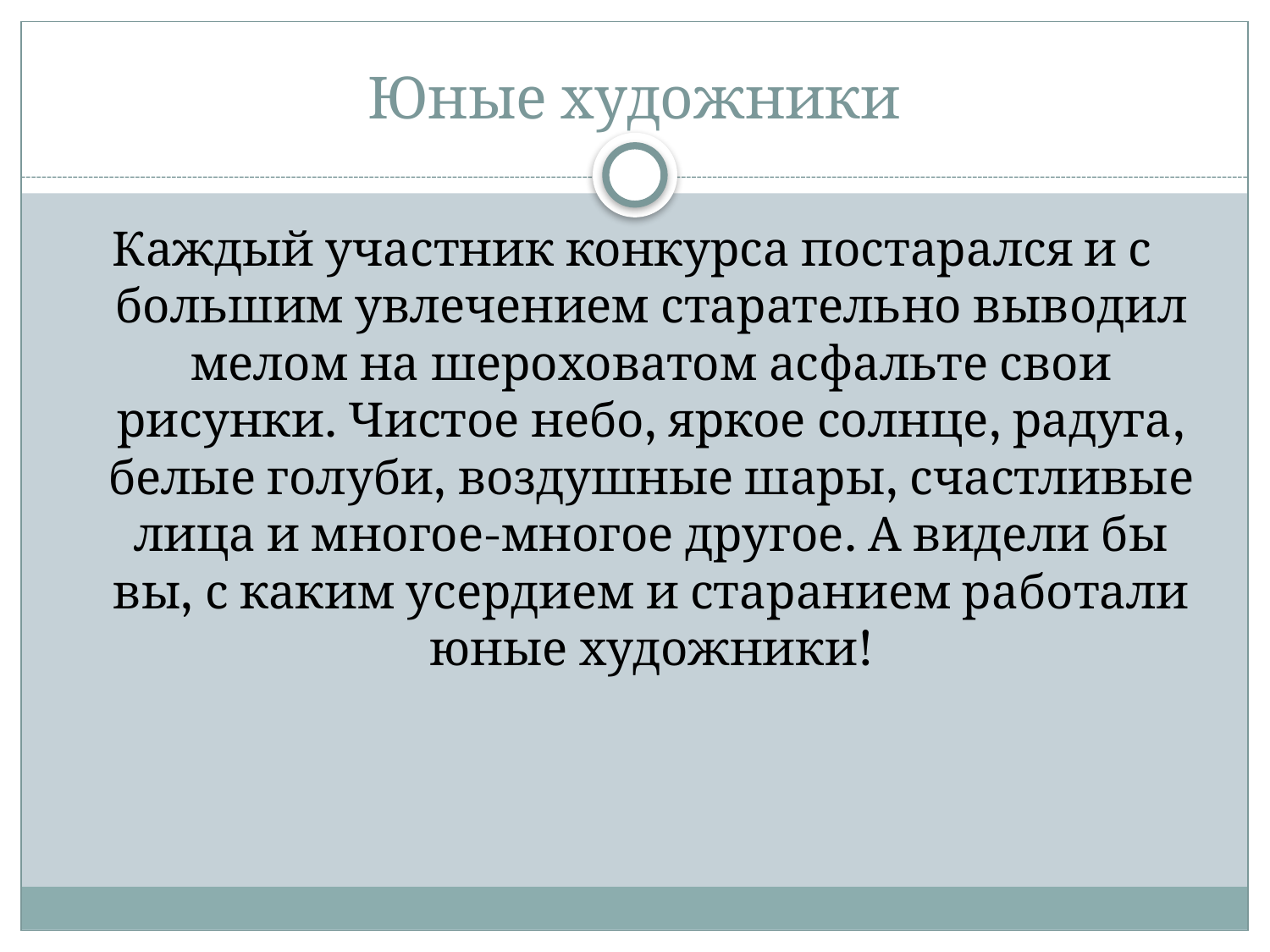

# Юные художники
Каждый участник конкурса постарался и с большим увлечением старательно выводил мелом на шероховатом асфальте свои рисунки. Чистое небо, яркое солнце, радуга, белые голуби, воздушные шары, счастливые лица и многое-многое другое. А видели бы вы, с каким усердием и старанием работали юные художники!